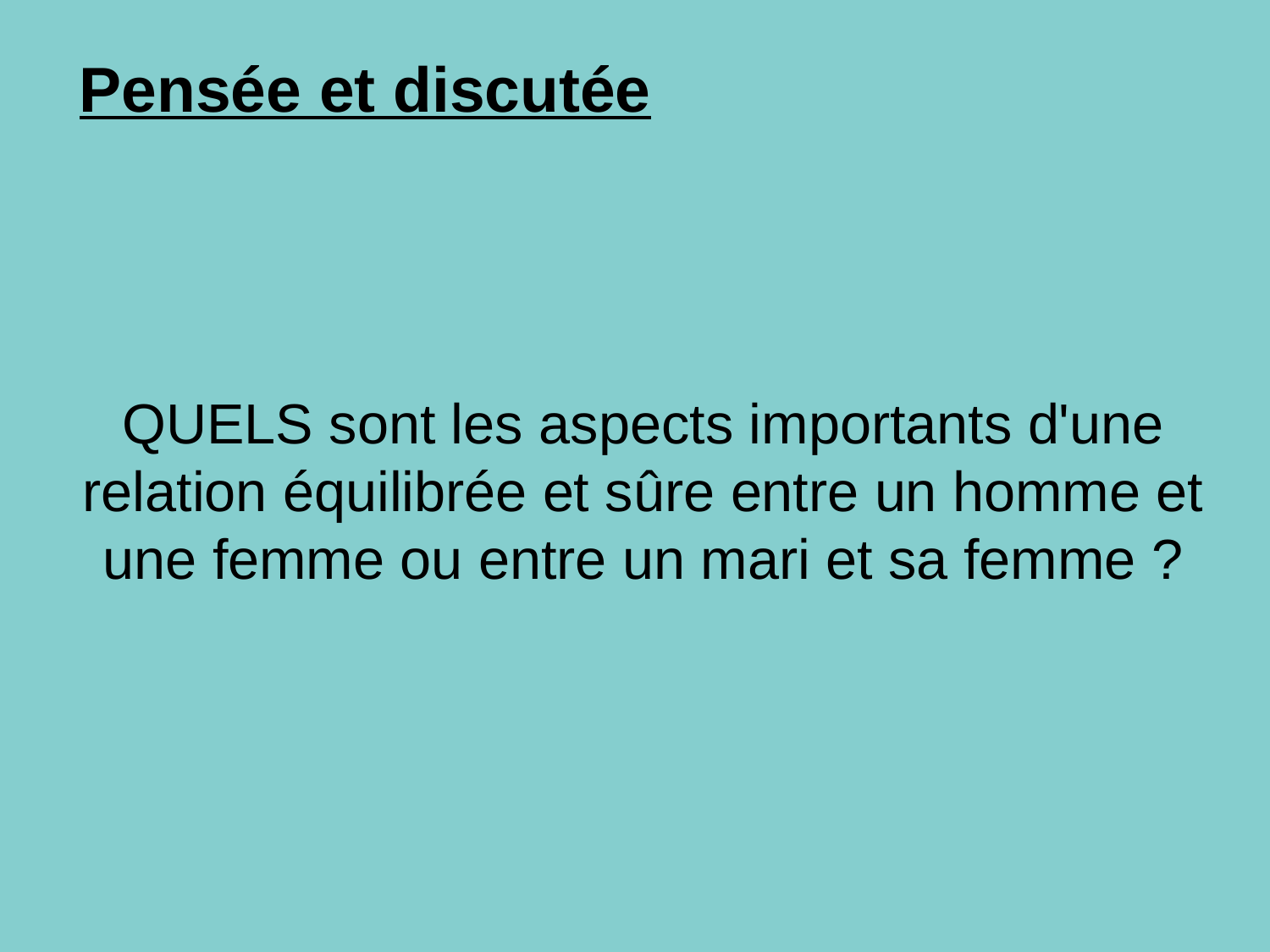

Pensée et discutée
# QUELS sont les aspects importants d'une relation équilibrée et sûre entre un homme et une femme ou entre un mari et sa femme ?